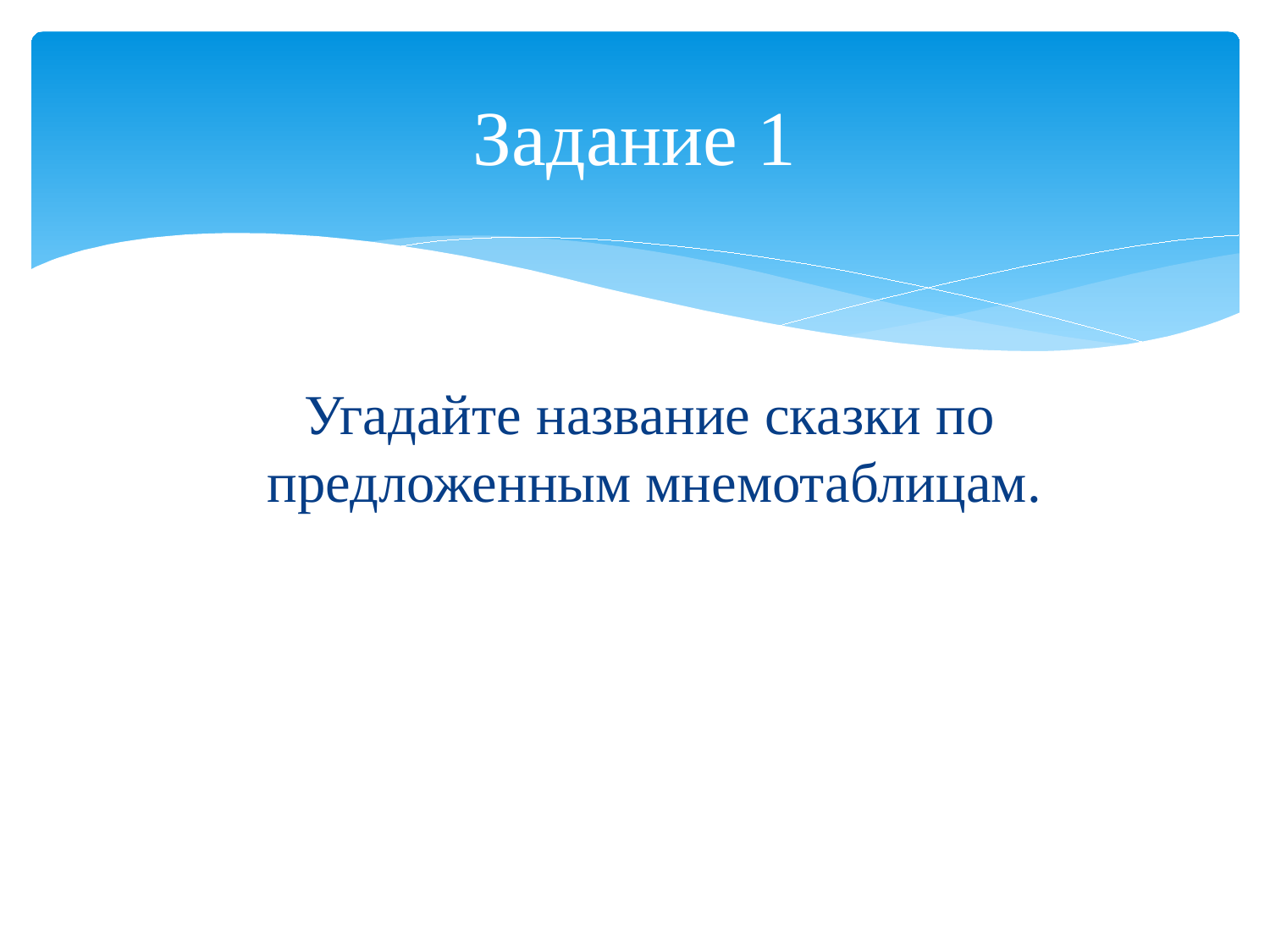

# Задание 1
  Угадайте название сказки по предложенным мнемотаблицам.